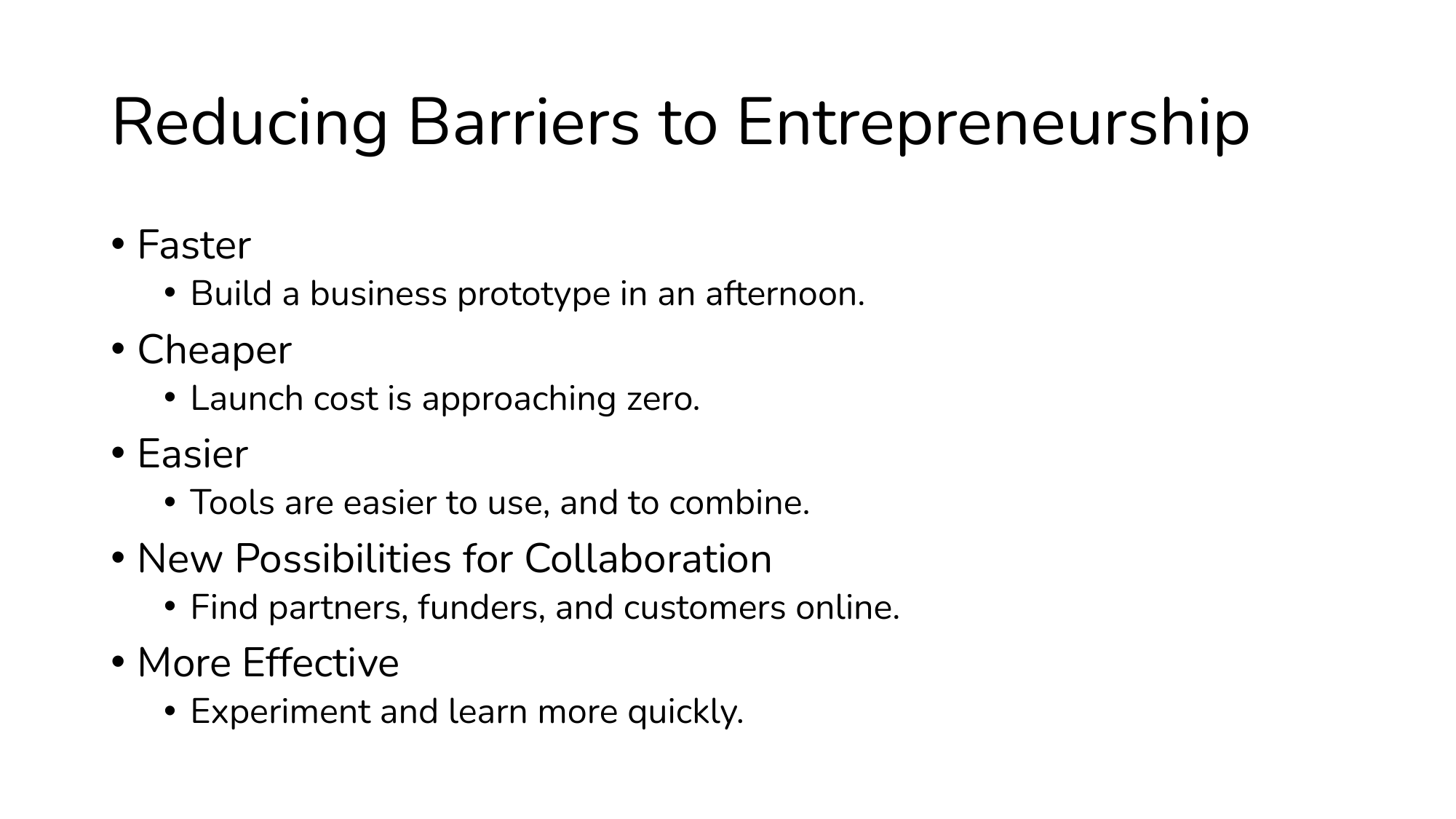

# Reducing Barriers to Entrepreneurship
Faster
Build a business prototype in an afternoon.
Cheaper
Launch cost is approaching zero.
Easier
Tools are easier to use, and to combine.
New Possibilities for Collaboration
Find partners, funders, and customers online.
More Effective
Experiment and learn more quickly.